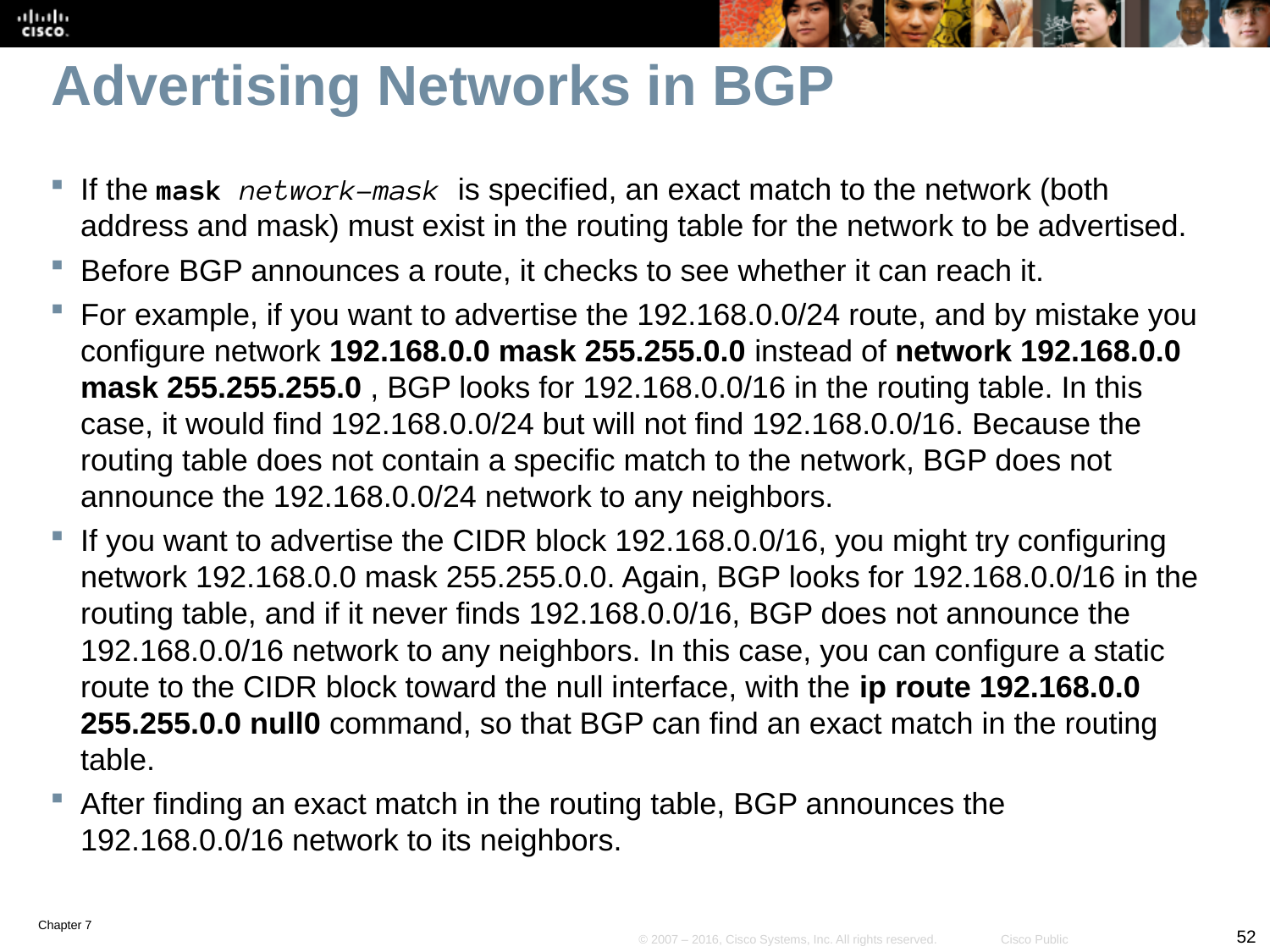

# Advertising Networks in BGP
If the mask network-mask is specified, an exact match to the network (both address and mask) must exist in the routing table for the network to be advertised.
Before BGP announces a route, it checks to see whether it can reach it.
For example, if you want to advertise the 192.168.0.0/24 route, and by mistake you configure network 192.168.0.0 mask 255.255.0.0 instead of network 192.168.0.0 mask 255.255.255.0 , BGP looks for 192.168.0.0/16 in the routing table. In this case, it would find 192.168.0.0/24 but will not find 192.168.0.0/16. Because the routing table does not contain a specific match to the network, BGP does not announce the 192.168.0.0/24 network to any neighbors.
If you want to advertise the CIDR block 192.168.0.0/16, you might try configuring network 192.168.0.0 mask 255.255.0.0. Again, BGP looks for 192.168.0.0/16 in the routing table, and if it never finds 192.168.0.0/16, BGP does not announce the 192.168.0.0/16 network to any neighbors. In this case, you can configure a static route to the CIDR block toward the null interface, with the ip route 192.168.0.0 255.255.0.0 null0 command, so that BGP can find an exact match in the routing table.
After finding an exact match in the routing table, BGP announces the 192.168.0.0/16 network to its neighbors.